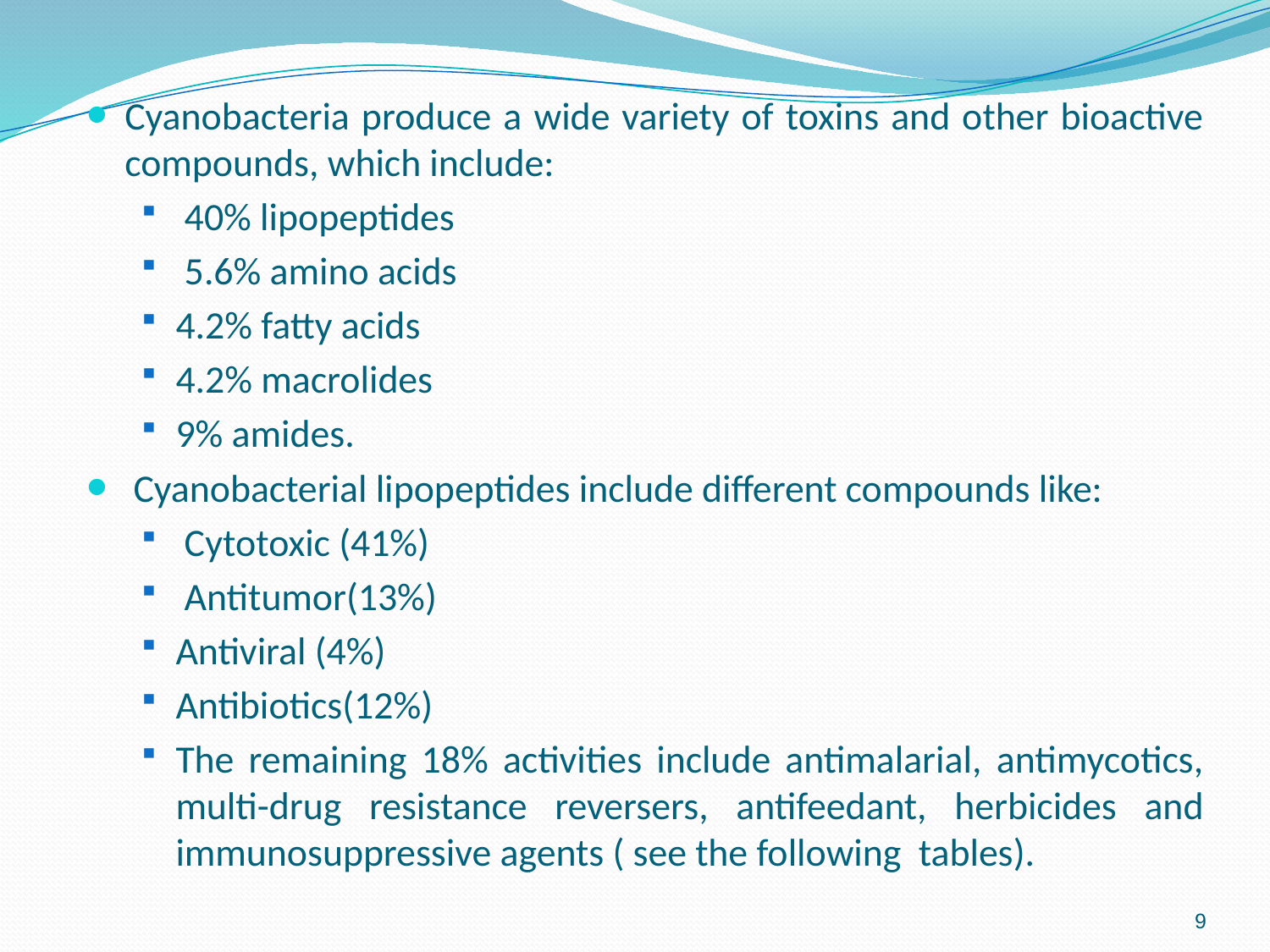

Cyanobacteria produce a wide variety of toxins and other bioactive compounds, which include:
 40% lipopeptides
 5.6% amino acids
4.2% fatty acids
4.2% macrolides
9% amides.
 Cyanobacterial lipopeptides include different compounds like:
 Cytotoxic (41%)
 Antitumor(13%)
Antiviral (4%)
Antibiotics(12%)
The remaining 18% activities include antimalarial, antimycotics, multi-drug resistance reversers, antifeedant, herbicides and immunosuppressive agents ( see the following  tables).

9